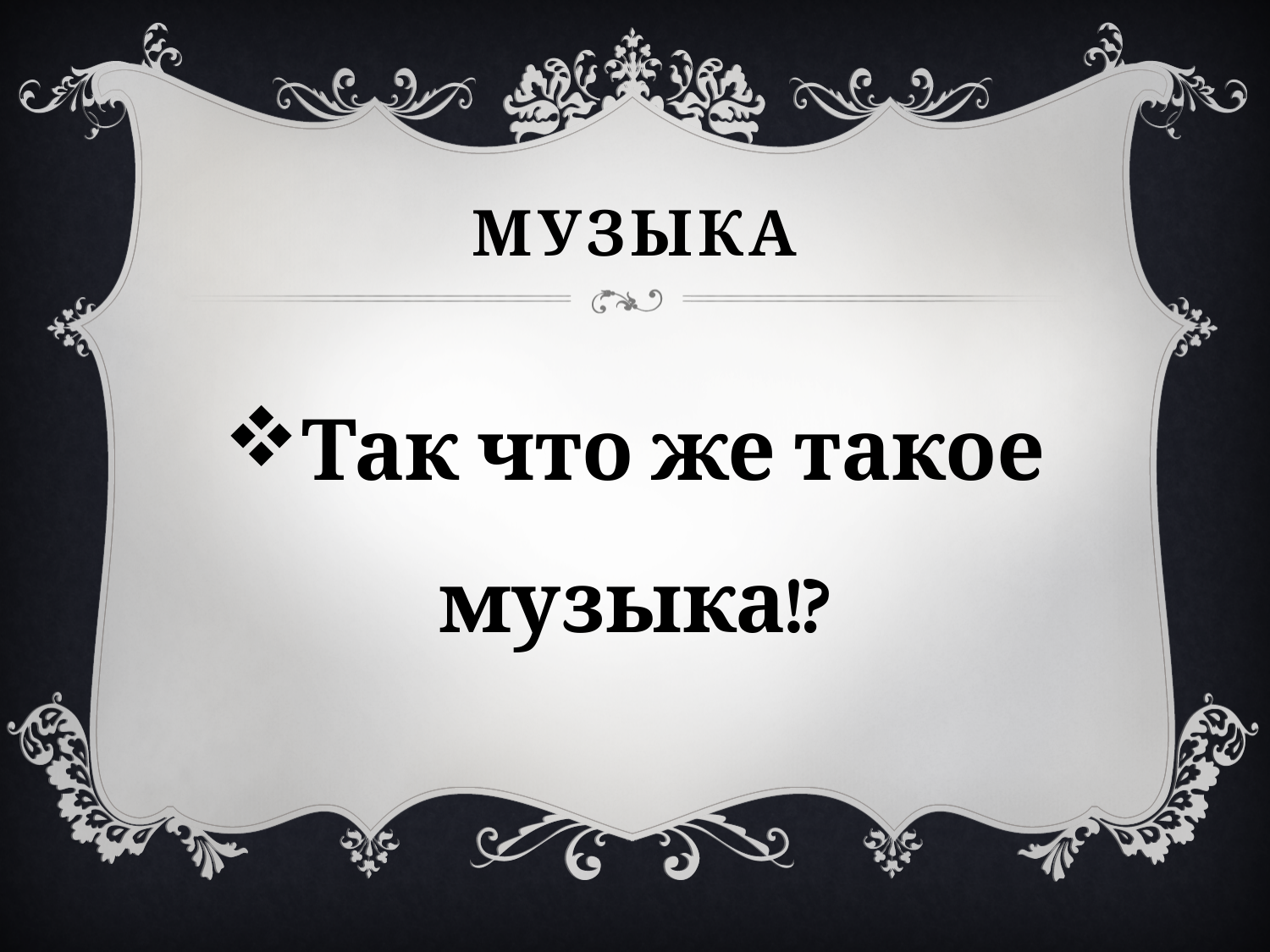

# Музыка
Так что же такое музыка!?